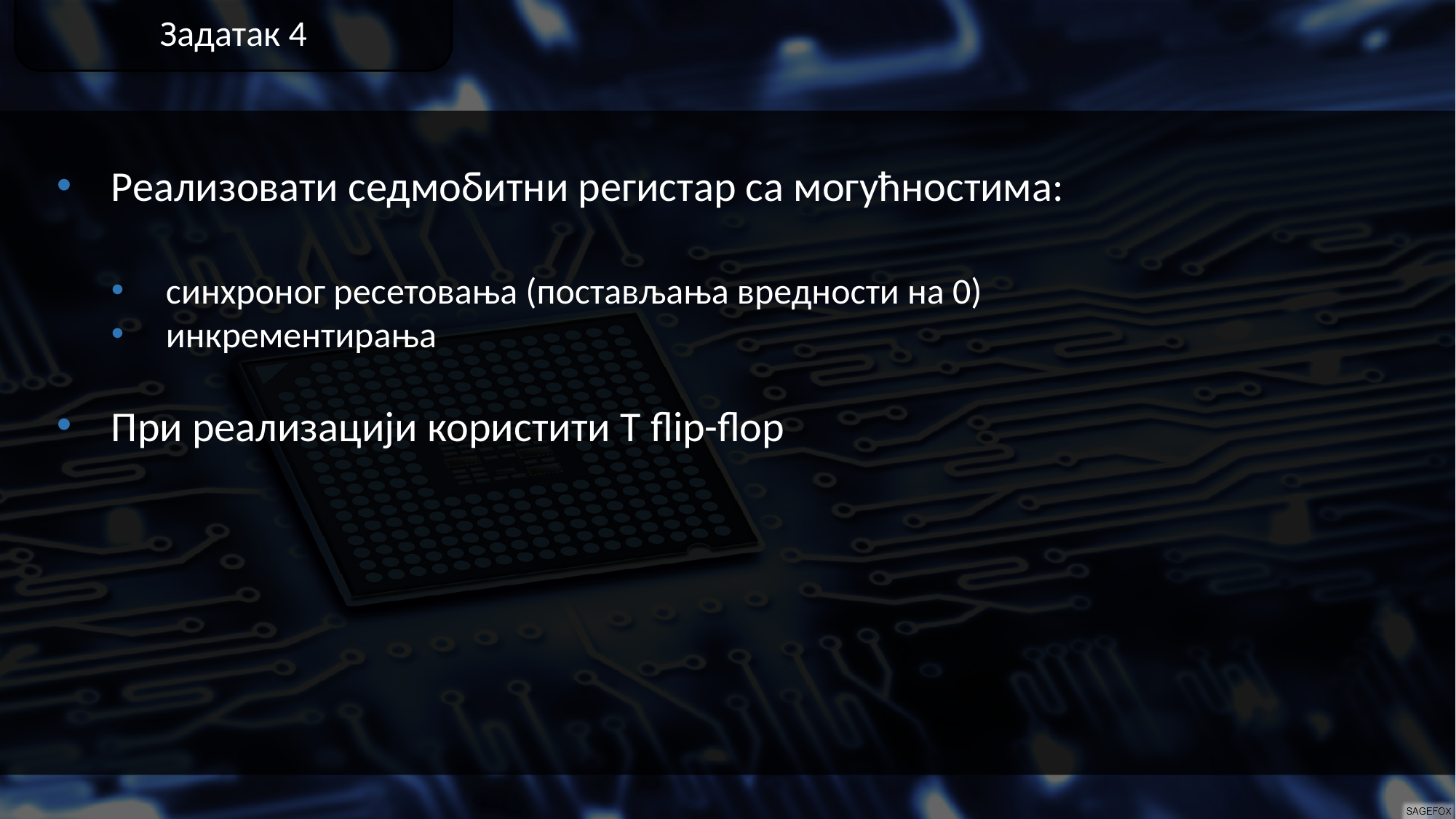

Задатак 4

Реализовати седмобитни регистар са могућностима:

синхроног ресетовања (постављања вредности на 0)
инкрементирања

При реализацији користити T flip-flop